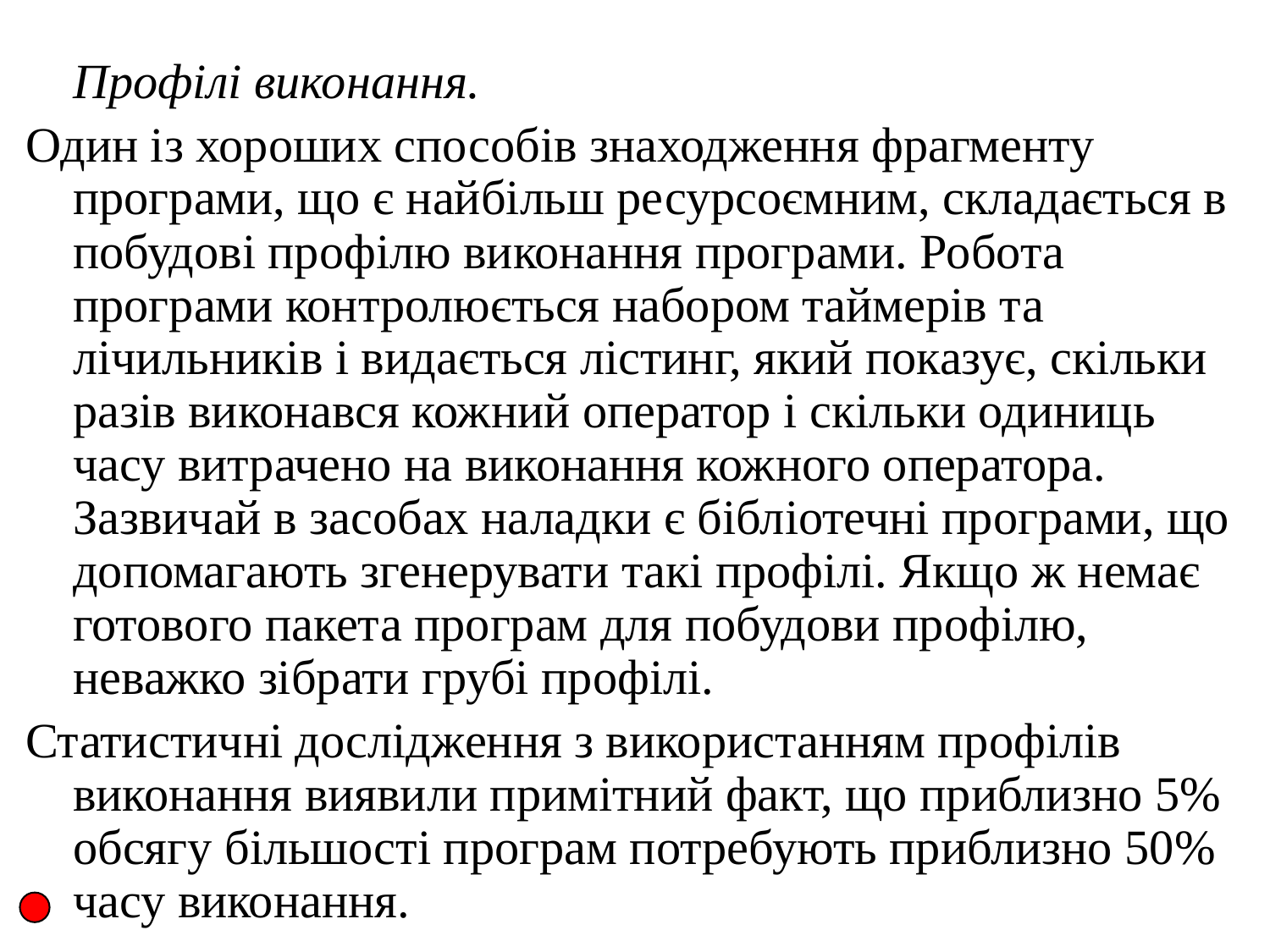

Профілі виконання.
Один із хороших способів знаходження фрагменту програми, що є найбільш ресурсоємним, складається в побудові профілю виконання програми. Робота програми контролюється набором таймерів та лічильників і видається лістинг, який показує, скільки разів виконався кожний оператор і скільки одиниць часу витрачено на виконання кожного оператора. Зазвичай в засобах наладки є бібліотечні програми, що допомагають згенерувати такі профілі. Якщо ж немає готового пакета програм для побудови профілю, неважко зібрати грубі профілі.
Статистичні дослідження з використанням профілів виконання виявили примітний факт, що приблизно 5% обсягу більшості програм потребують приблизно 50% часу виконання.